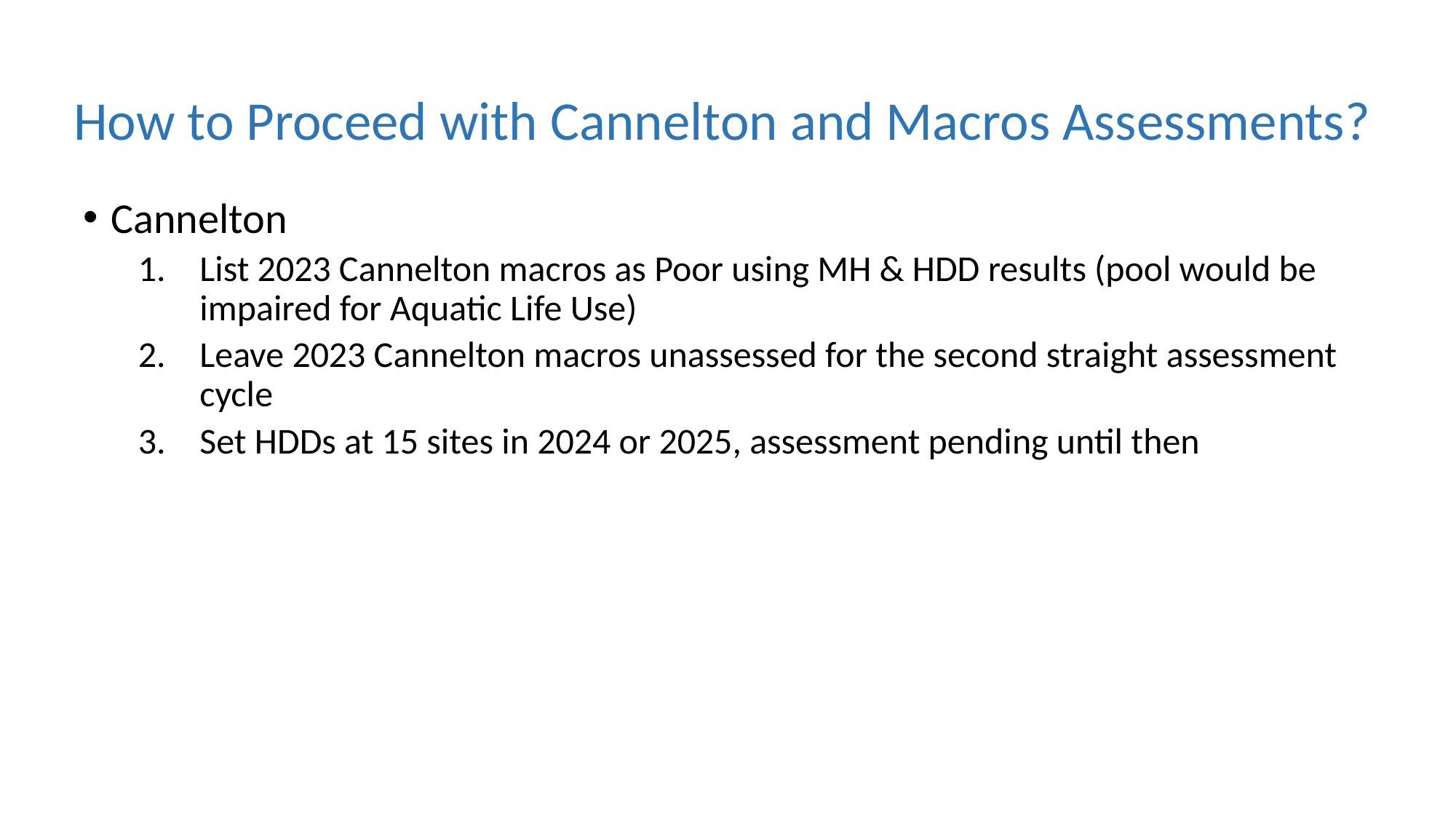

# How to Proceed with Cannelton and Macros Assessments?
Cannelton
List 2023 Cannelton macros as Poor using MH & HDD results (pool would be impaired for Aquatic Life Use)
Leave 2023 Cannelton macros unassessed for the second straight assessment cycle
Set HDDs at 15 sites in 2024 or 2025, assessment pending until then